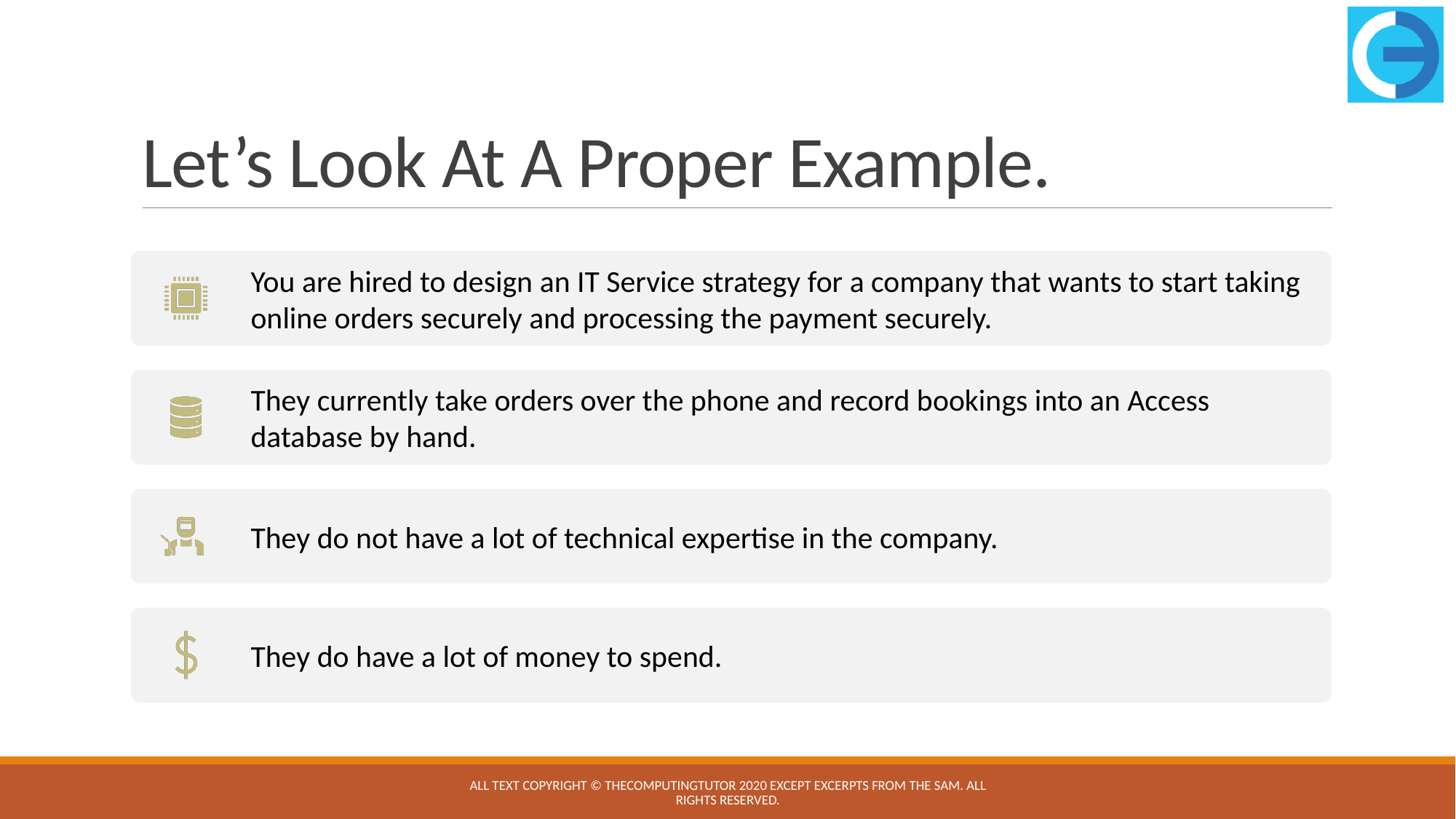

# Let’s Look At A Proper Example.
You are hired to design an IT Service strategy for a company that wants to start taking online orders securely and processing the payment securely.
They currently take orders over the phone and record bookings into an Access database by hand.
They do not have a lot of technical expertise in the company.
They do have a lot of money to spend.
All text copyright © TheComputingTutor 2020 except excerpts from the SAM. All rights Reserved.